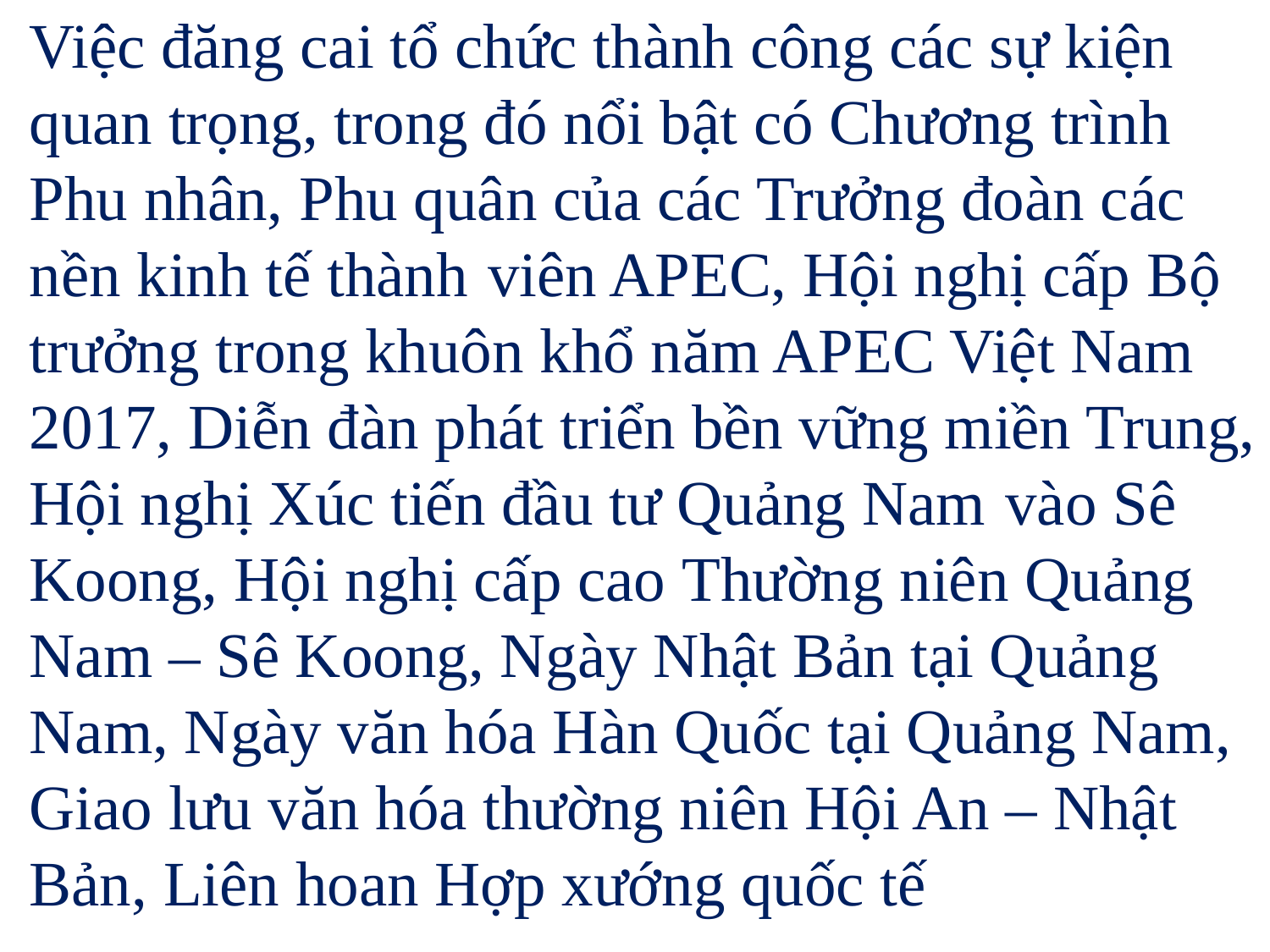

Việc đăng cai tổ chức thành công các sự kiện quan trọng, trong đó nổi bật có Chương trình Phu nhân, Phu quân của các Trưởng đoàn các nền kinh tế thành viên APEC, Hội nghị cấp Bộ trưởng trong khuôn khổ năm APEC Việt Nam 2017, Diễn đàn phát triển bền vững miền Trung, Hội nghị Xúc tiến đầu tư Quảng Nam vào Sê Koong, Hội nghị cấp cao Thường niên Quảng Nam – Sê Koong, Ngày Nhật Bản tại Quảng Nam, Ngày văn hóa Hàn Quốc tại Quảng Nam, Giao lưu văn hóa thường niên Hội An – Nhật Bản, Liên hoan Hợp xướng quốc tế